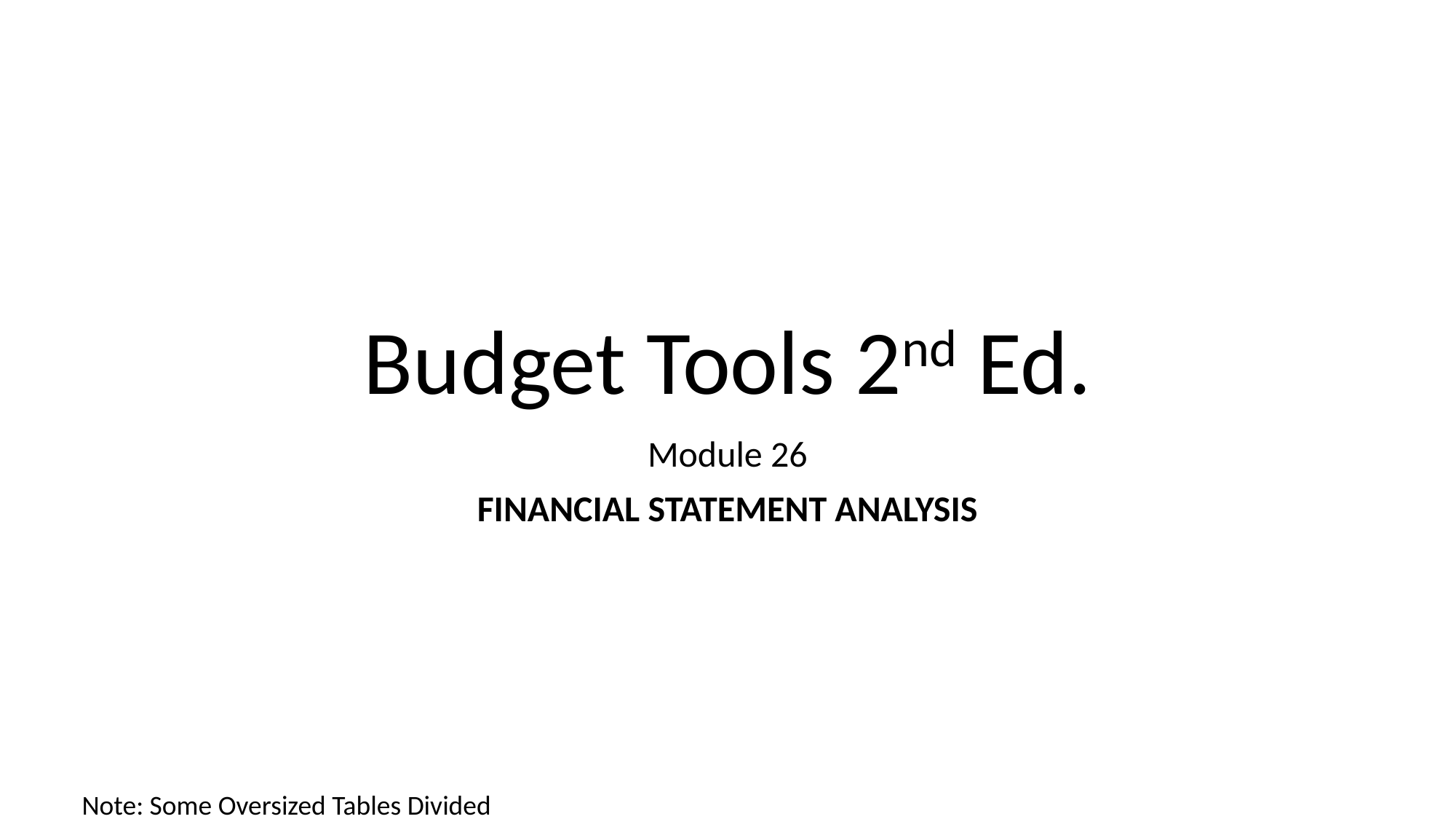

# Budget Tools 2nd Ed.
Module 26
Financial Statement Analysis

Note: Some Oversized Tables Divided